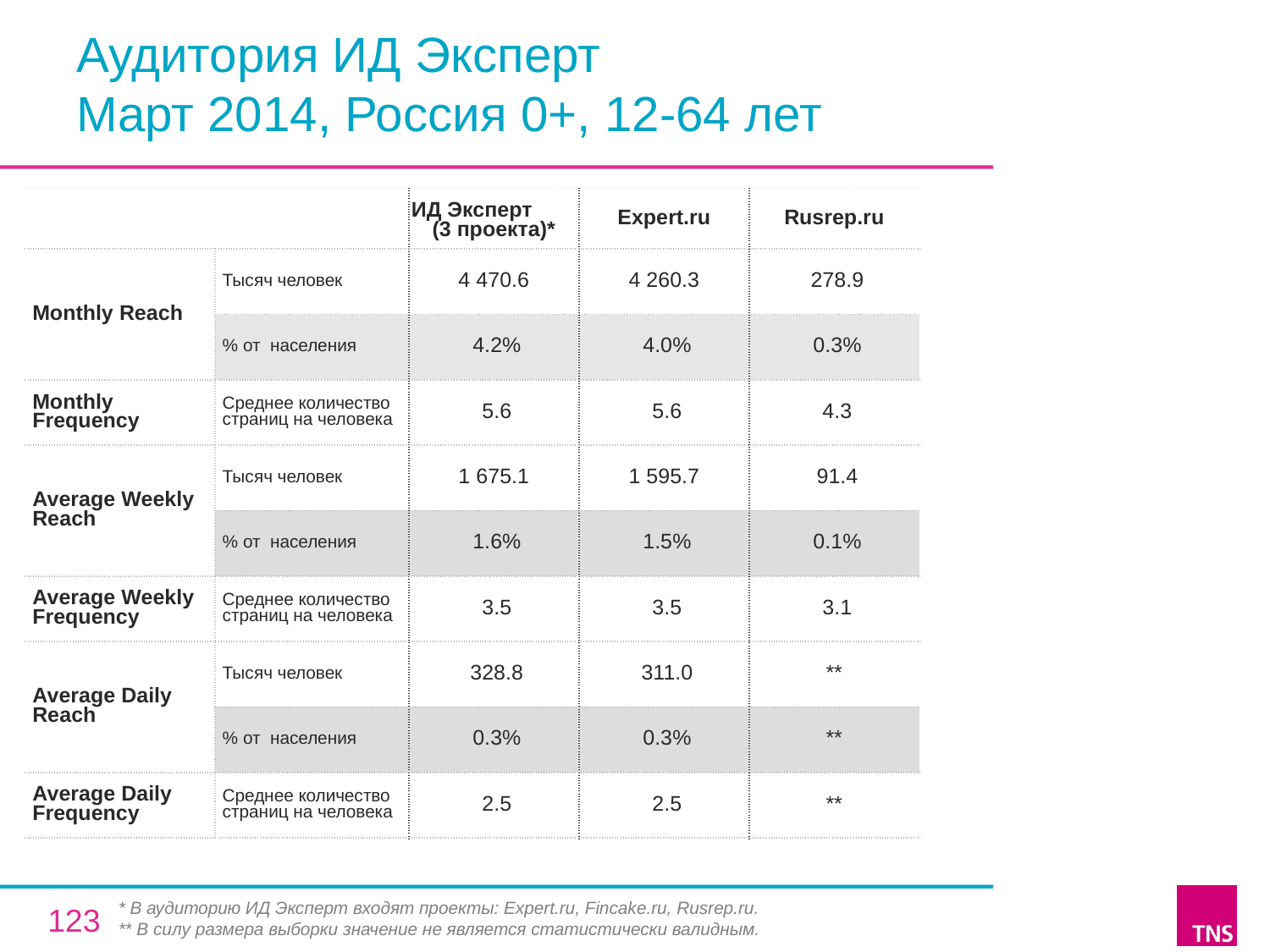

# Аудитория ИД Эксперт Март 2014, Россия 0+, 12-64 лет
|  |  | ИД Эксперт (3 проекта)\* | Expert.ru | Rusrep.ru |
| --- | --- | --- | --- | --- |
| Monthly Reach | Тысяч человек | 4 470.6 | 4 260.3 | 278.9 |
|  | % от населения | 4.2% | 4.0% | 0.3% |
| Monthly Frequency | Среднее количество страниц на человека | 5.6 | 5.6 | 4.3 |
| Average Weekly Reach | Тысяч человек | 1 675.1 | 1 595.7 | 91.4 |
|  | % от населения | 1.6% | 1.5% | 0.1% |
| Average Weekly Frequency | Среднее количество страниц на человека | 3.5 | 3.5 | 3.1 |
| Average Daily Reach | Тысяч человек | 328.8 | 311.0 | \*\* |
|  | % от населения | 0.3% | 0.3% | \*\* |
| Average Daily Frequency | Среднее количество страниц на человека | 2.5 | 2.5 | \*\* |
* В аудиторию ИД Эксперт входят проекты: Expert.ru, Fincake.ru, Rusrep.ru.
** В силу размера выборки значение не является статистически валидным.
123